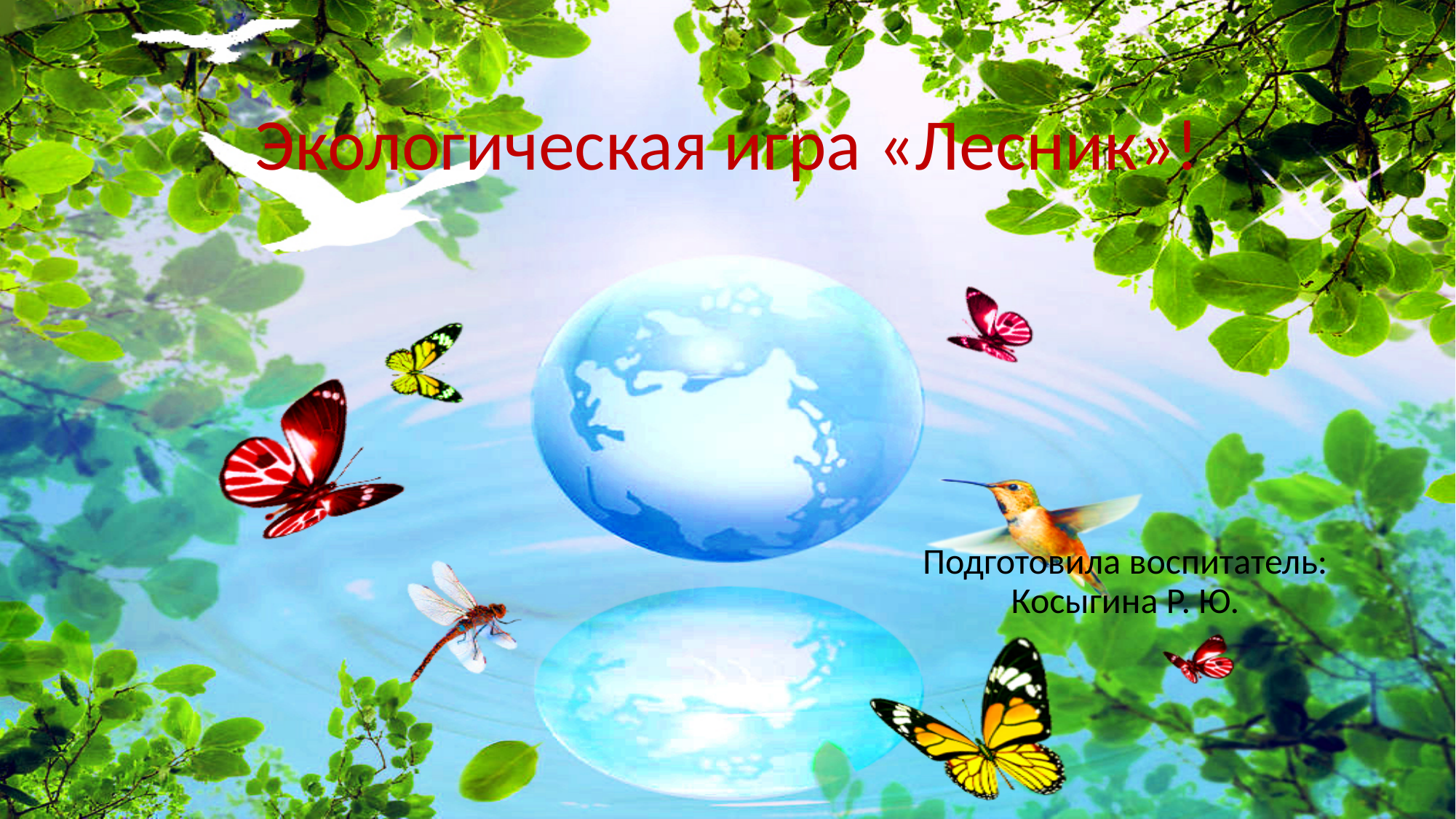

# Экологическая игра «Лесник»!
Подготовила воспитатель: Косыгина Р. Ю.